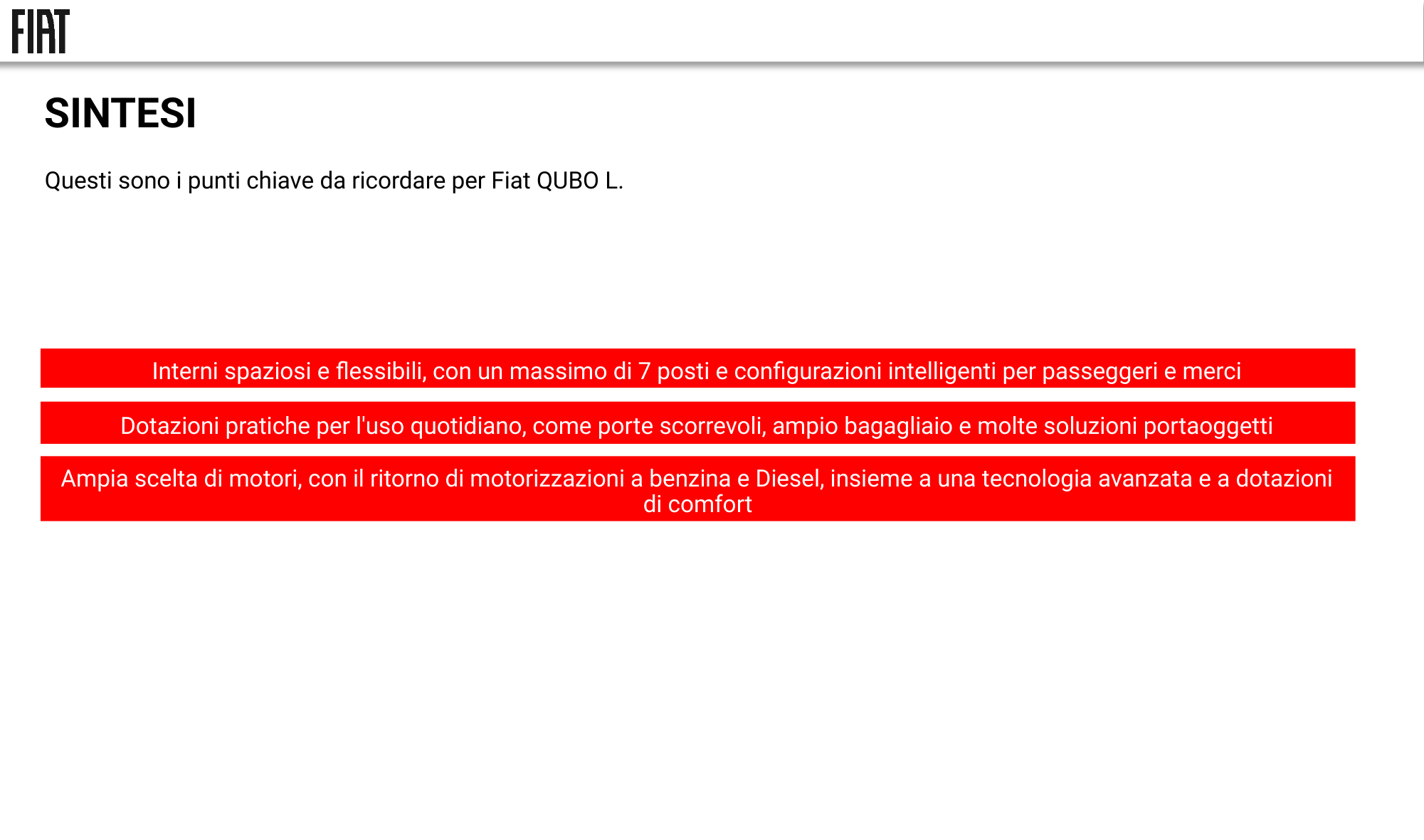

# SINTESI
Questi sono i punti chiave da ricordare per Fiat QUBO L.
Interni spaziosi e flessibili, con un massimo di 7 posti e configurazioni intelligenti per passeggeri e merci
Dotazioni pratiche per l'uso quotidiano, come porte scorrevoli, ampio bagagliaio e molte soluzioni portaoggetti
Ampia scelta di motori, con il ritorno di motorizzazioni a benzina e Diesel, insieme a una tecnologia avanzata e a dotazioni di comfort